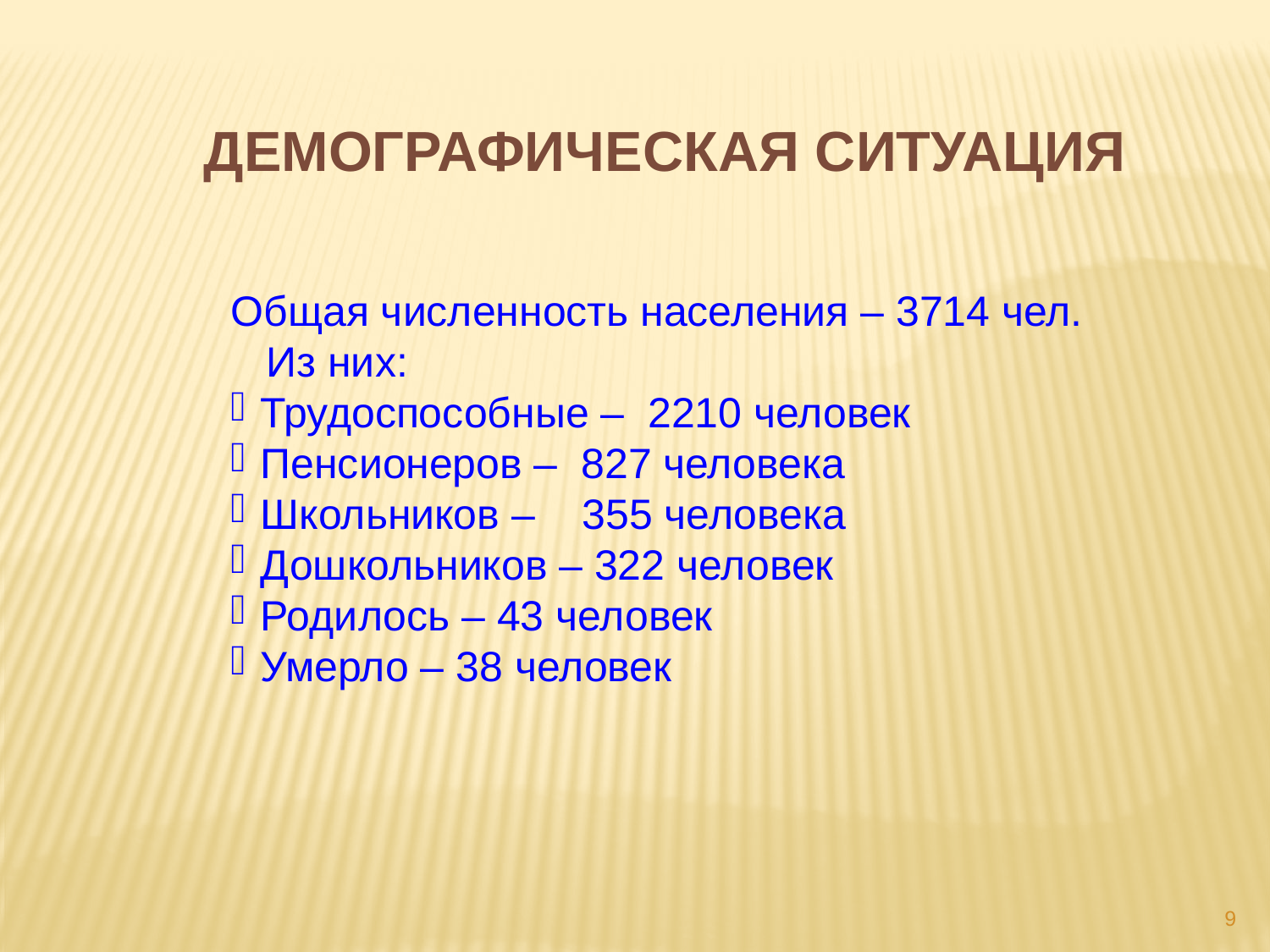

ДЕМОГРАФИЧЕСКАЯ СИТУАЦИЯ
Общая численность населения – 3714 чел.
   Из них:
Трудоспособные –  2210 человек
Пенсионеров –  827 человека
Школьников –    355 человека
Дошкольников – 322 человек
Родилось – 43 человек
Умерло – 38 человек
9